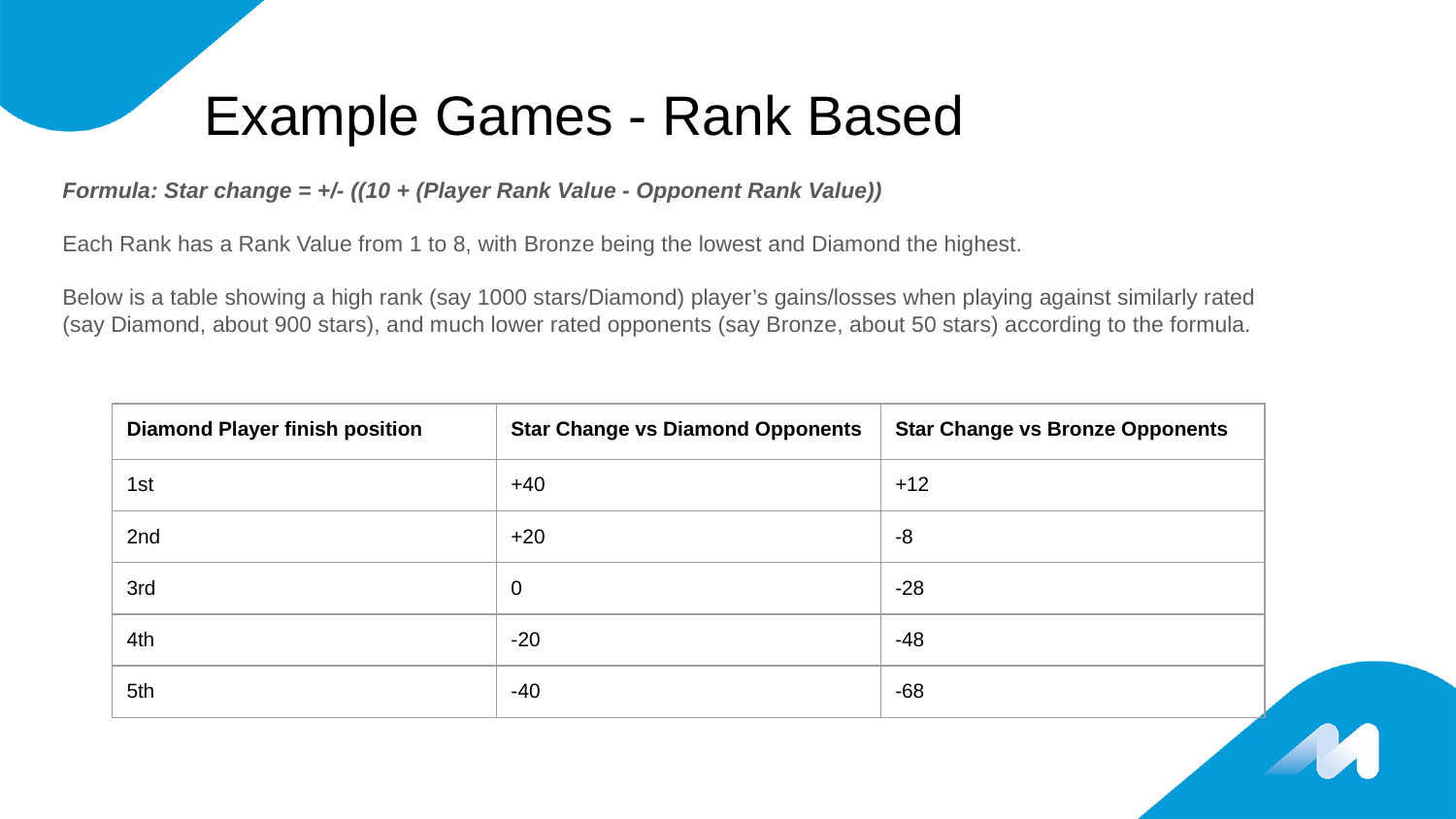

# Example Games - Rank Based
Formula: Star change = +/- ((10 + (Player Rank Value - Opponent Rank Value))

Each Rank has a Rank Value from 1 to 8, with Bronze being the lowest and Diamond the highest.

Below is a table showing a high rank (say 1000 stars/Diamond) player’s gains/losses when playing against similarly rated (say Diamond, about 900 stars), and much lower rated opponents (say Bronze, about 50 stars) according to the formula.
| Diamond Player finish position | Star Change vs Diamond Opponents | Star Change vs Bronze Opponents |
| --- | --- | --- |
| 1st | +40 | +12 |
| 2nd | +20 | -8 |
| 3rd | 0 | -28 |
| 4th | -20 | -48 |
| 5th | -40 | -68 |